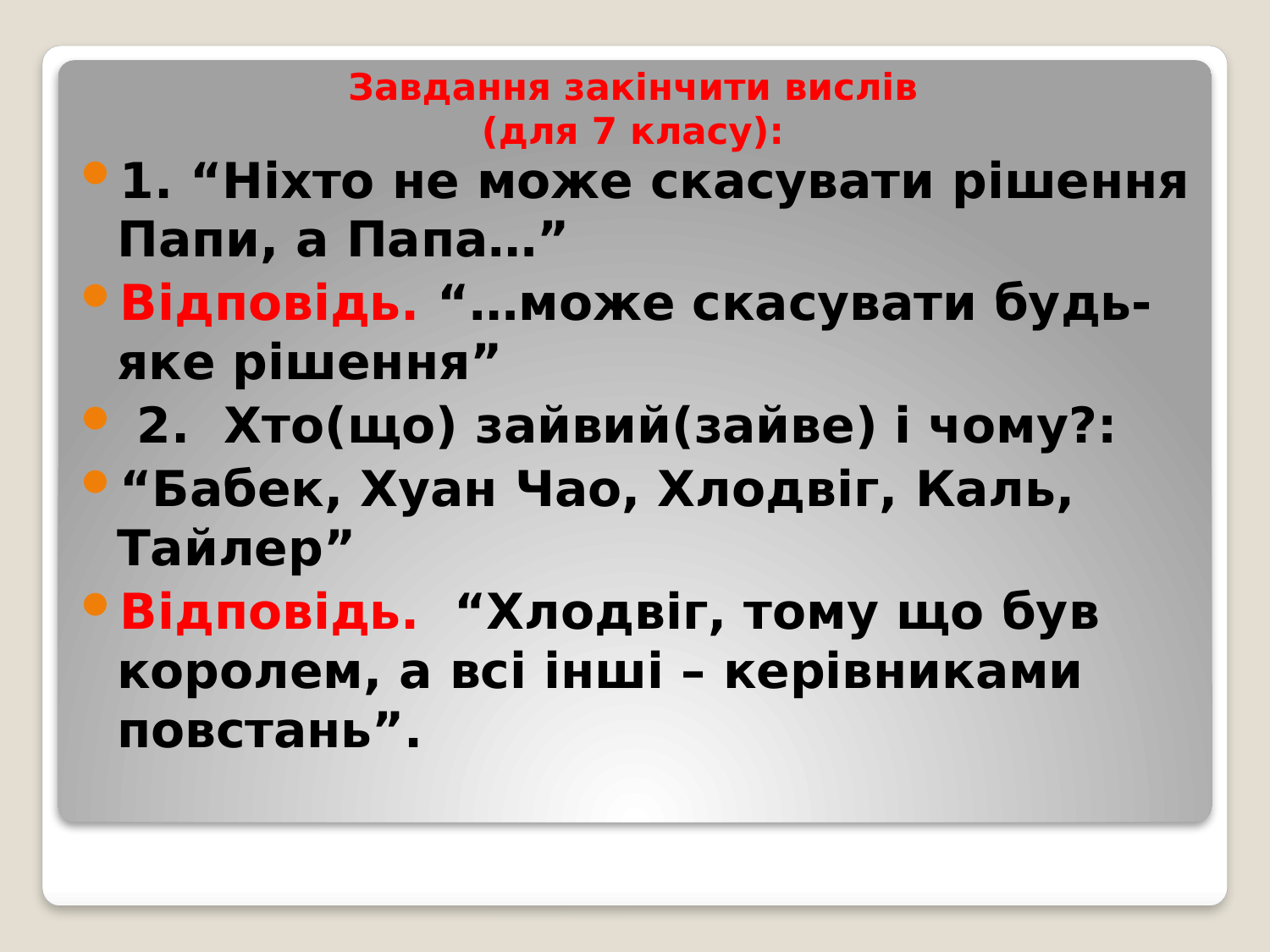

# Завдання закінчити вислів (для 7 класу):
1. “Ніхто не може скасувати рішення Папи, а Папа…”
Відповідь. “…може скасувати будь-яке рішення”
 2.  Хто(що) зайвий(зайве) і чому?:
“Бабек, Хуан Чао, Хлодвіг, Каль, Тайлер”
Відповідь.  “Хлодвіг, тому що був королем, а всі інші – керівниками повстань”.